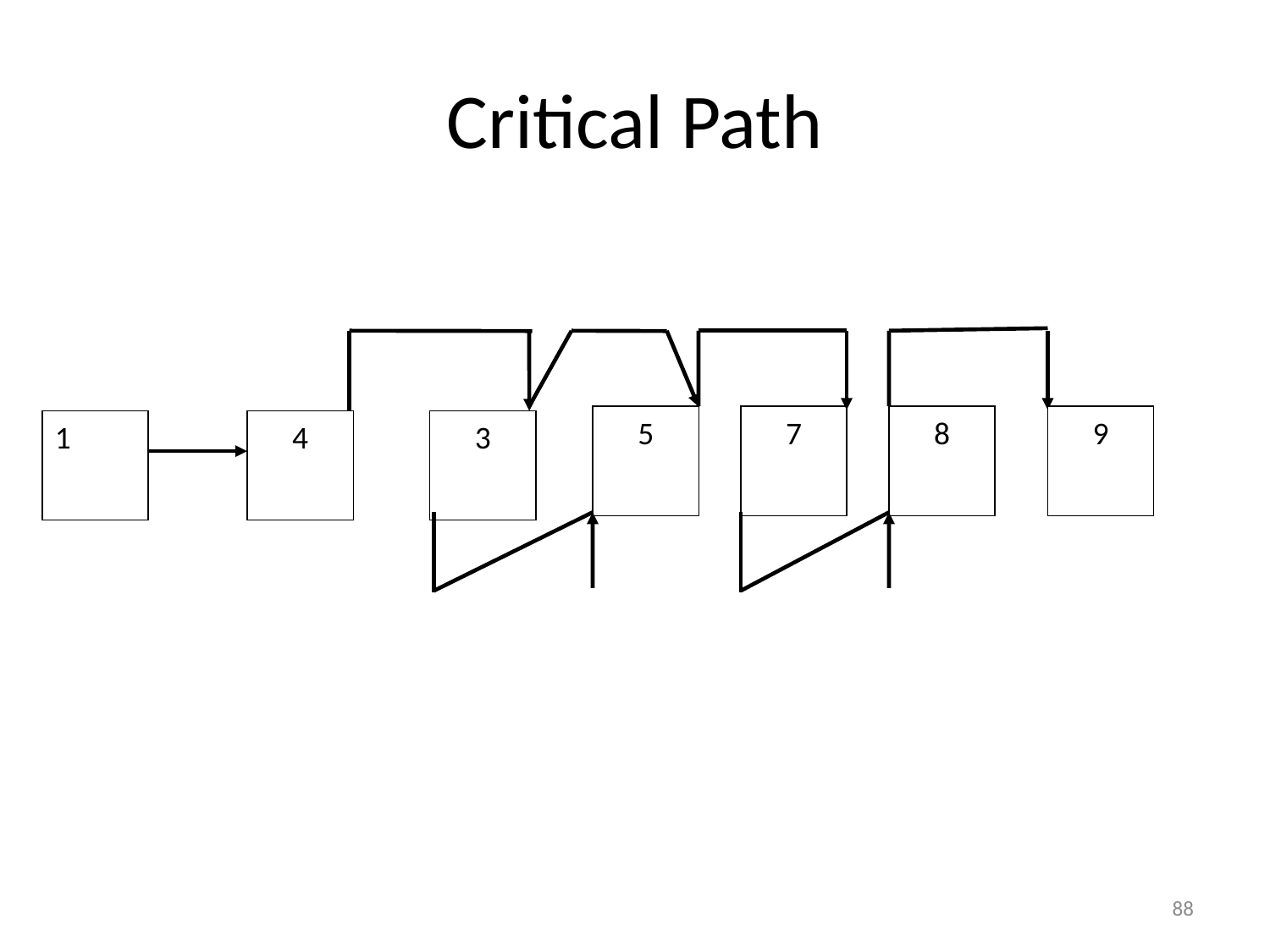

# Critical Path

5
7
8
9
1
4
3

88